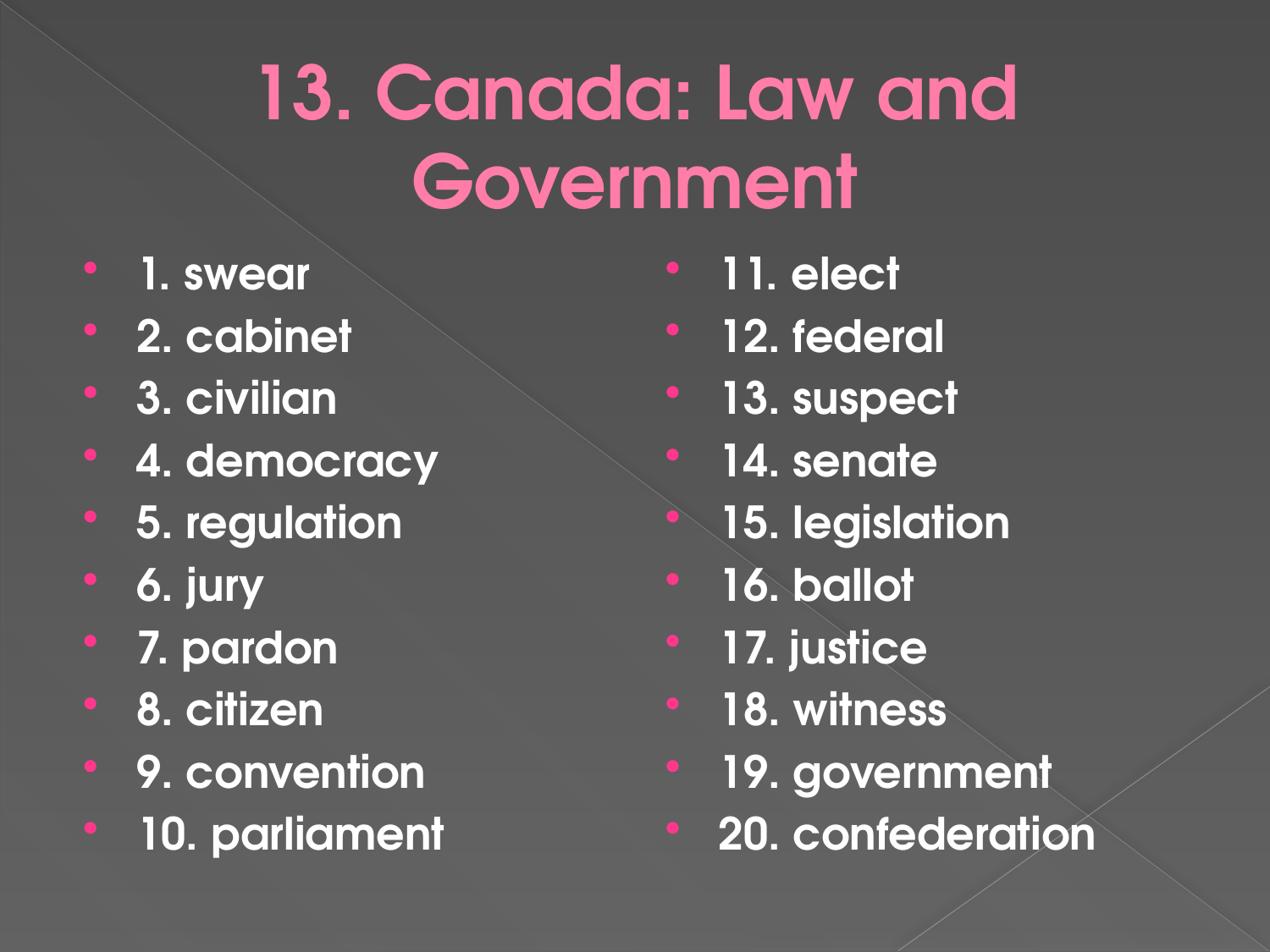

# 13. Canada: Law and Government
1. swear
2. cabinet
3. civilian
4. democracy
5. regulation
6. jury
7. pardon
8. citizen
9. convention
10. parliament
11. elect
12. federal
13. suspect
14. senate
15. legislation
16. ballot
17. justice
18. witness
19. government
20. confederation